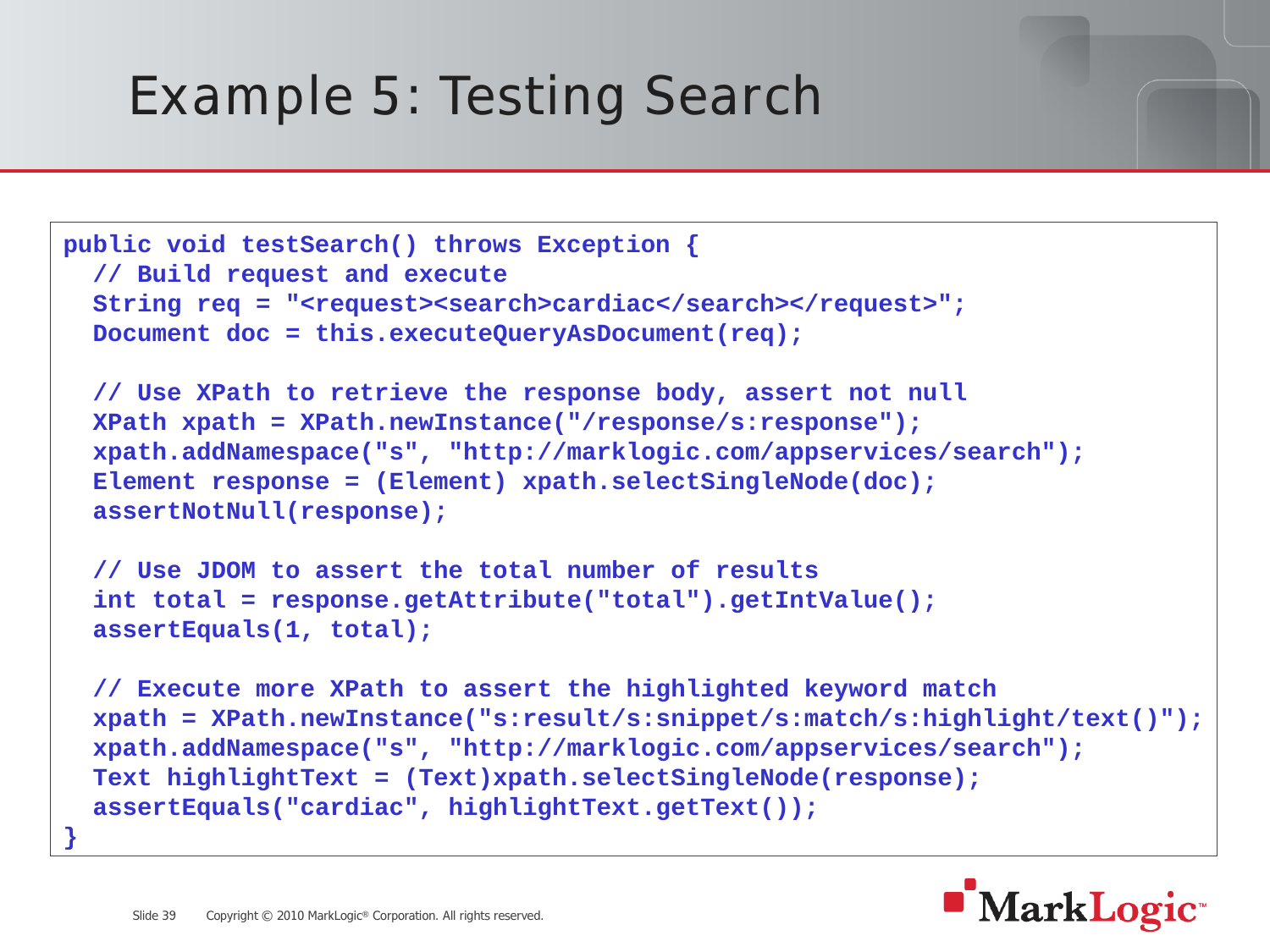

# Example 5: Testing Search
public void testSearch() throws Exception {
  // Build request and execute
  String req = "<request><search>cardiac</search></request>";
  Document doc = this.executeQueryAsDocument(req);

  // Use XPath to retrieve the response body, assert not null
  XPath xpath = XPath.newInstance("/response/s:response");
  xpath.addNamespace("s", "http://marklogic.com/appservices/search");
  Element response = (Element) xpath.selectSingleNode(doc);
  assertNotNull(response);

  // Use JDOM to assert the total number of results
  int total = response.getAttribute("total").getIntValue();
  assertEquals(1, total);

  // Execute more XPath to assert the highlighted keyword match
  xpath = XPath.newInstance("s:result/s:snippet/s:match/s:highlight/text()");
  xpath.addNamespace("s", "http://marklogic.com/appservices/search");
  Text highlightText = (Text)xpath.selectSingleNode(response);
  assertEquals("cardiac", highlightText.getText());
}